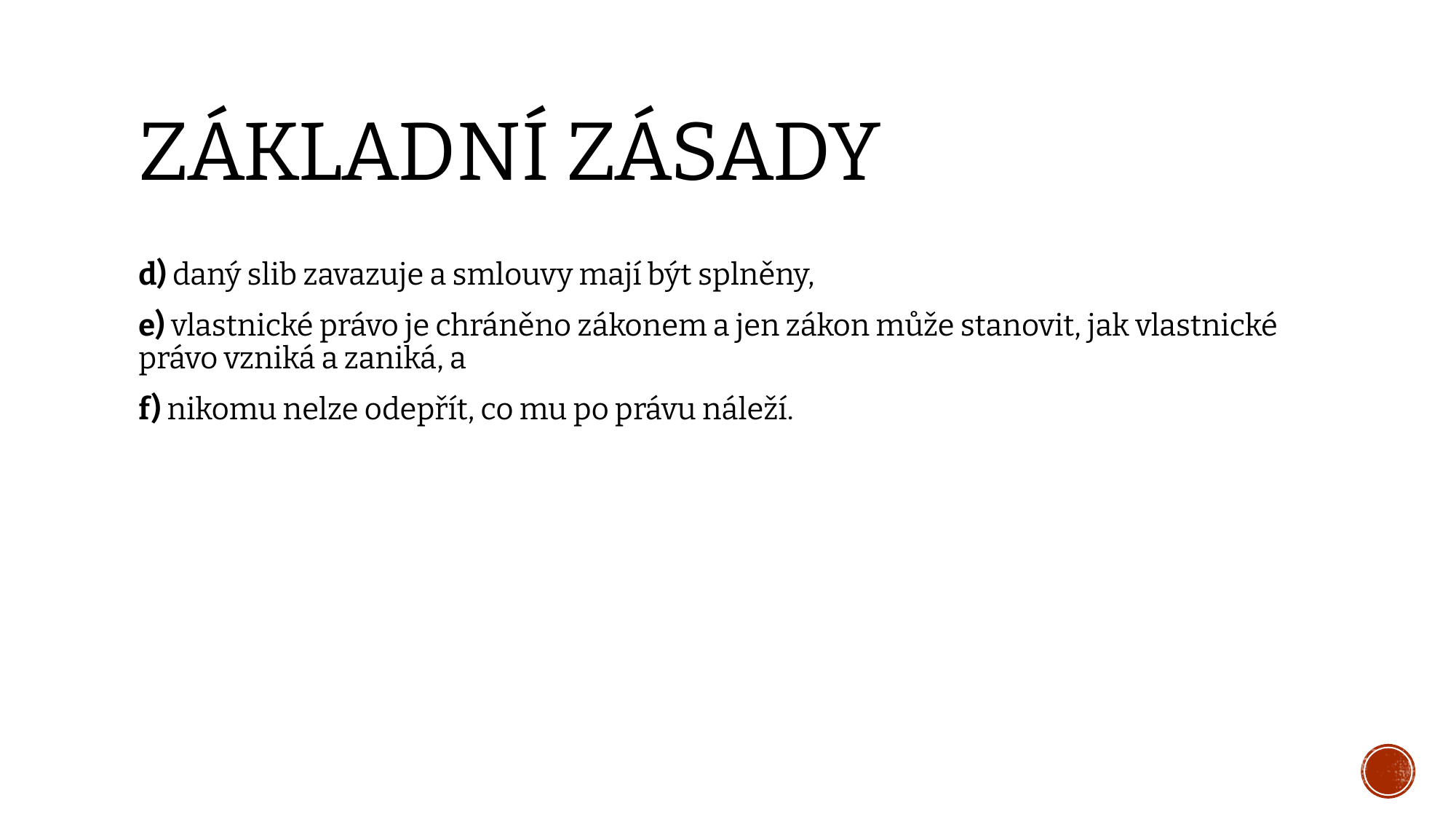

# Základní zásady
d) daný slib zavazuje a smlouvy mají být splněny,
e) vlastnické právo je chráněno zákonem a jen zákon může stanovit, jak vlastnické právo vzniká a zaniká, a
f) nikomu nelze odepřít, co mu po právu náleží.